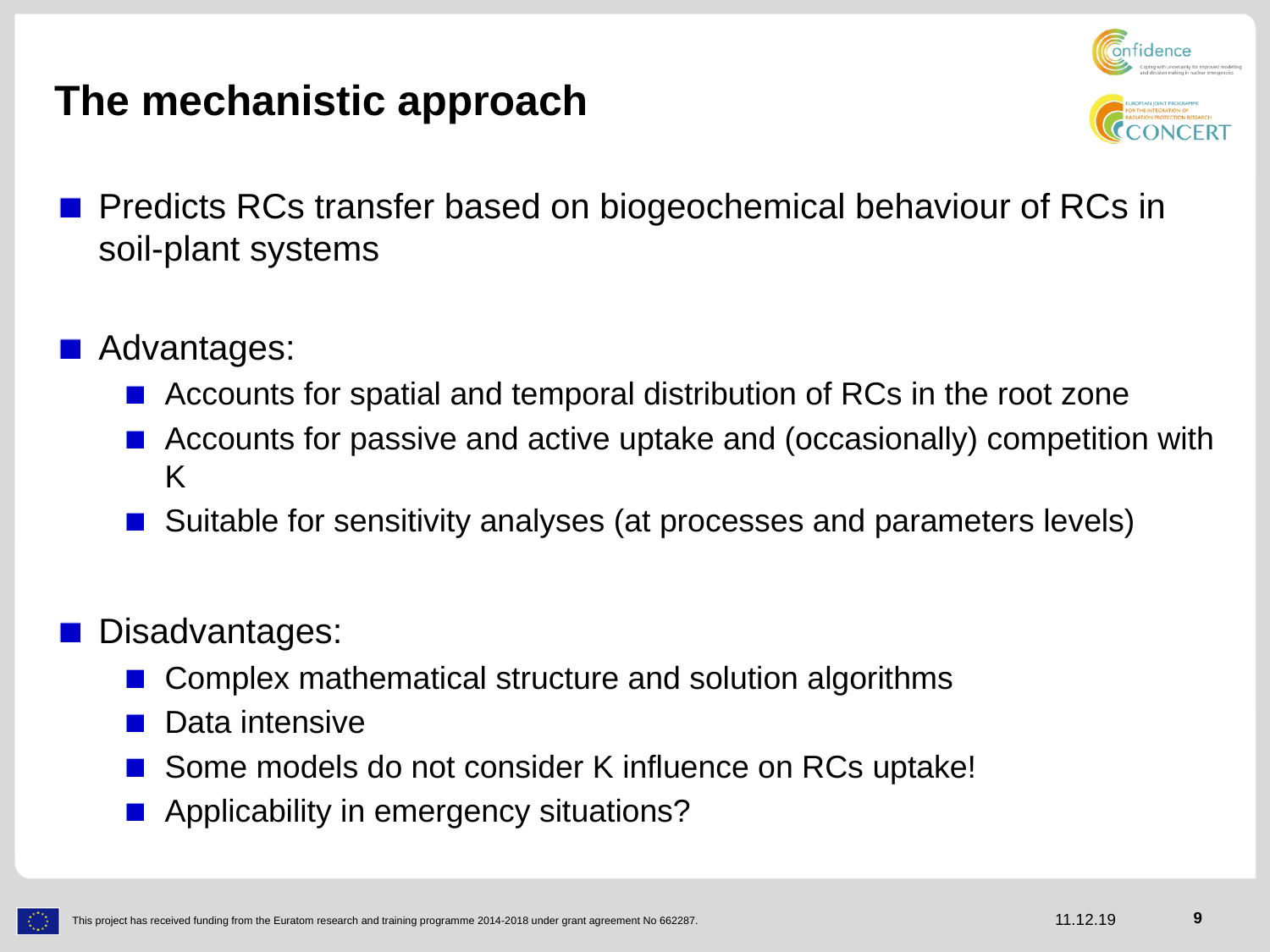

# The mechanistic approach
Predicts RCs transfer based on biogeochemical behaviour of RCs in soil-plant systems

Advantages:
Accounts for spatial and temporal distribution of RCs in the root zone
Accounts for passive and active uptake and (occasionally) competition with K
Suitable for sensitivity analyses (at processes and parameters levels)

Disadvantages:
Complex mathematical structure and solution algorithms
Data intensive
Some models do not consider K influence on RCs uptake!
Applicability in emergency situations?